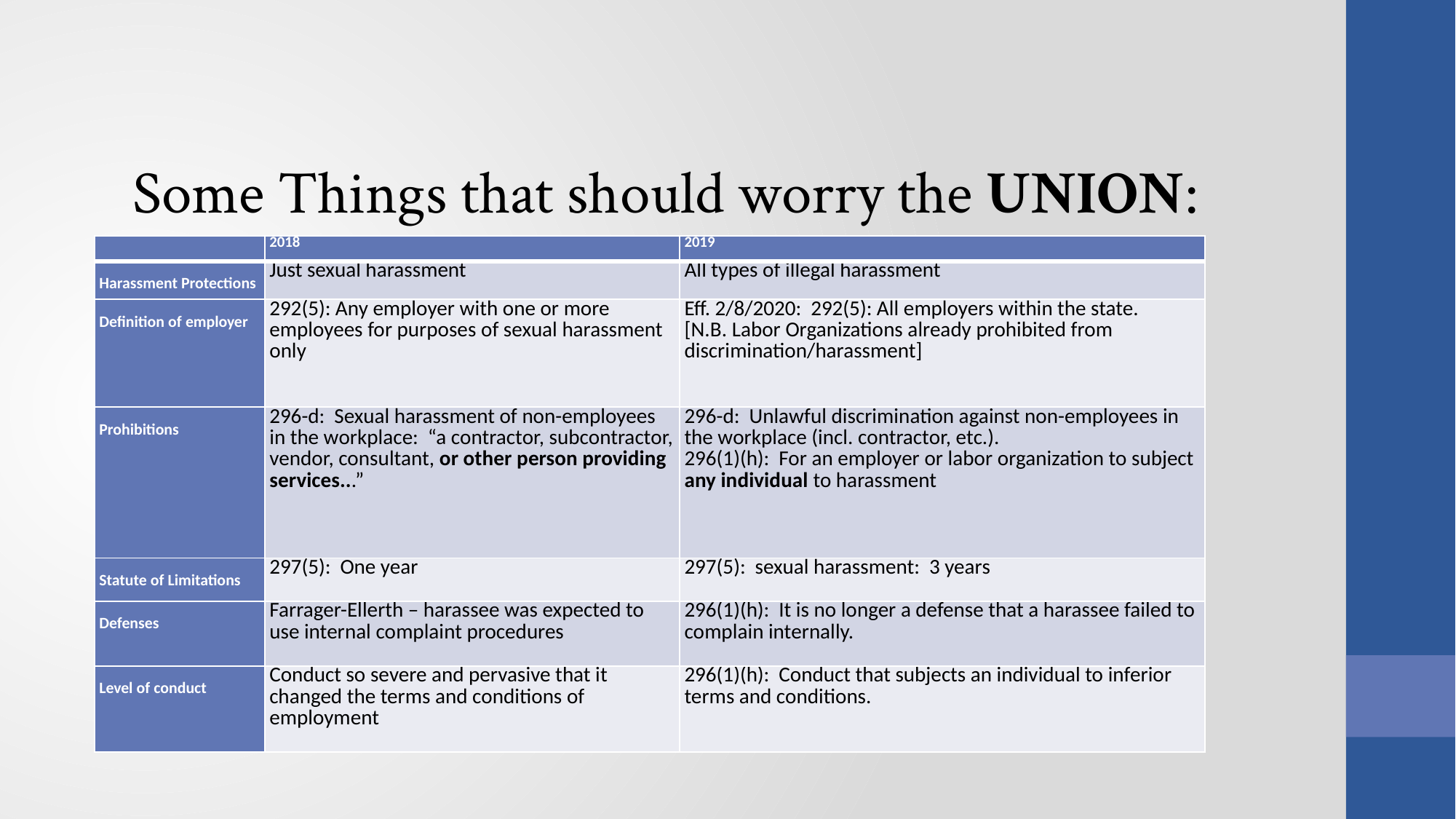

Some Things that should worry the UNION:
|  | 2018 | 2019 |
| --- | --- | --- |
| Harassment Protections | Just sexual harassment | All types of illegal harassment |
| Definition of employer | 292(5): Any employer with one or more employees for purposes of sexual harassment only | Eff. 2/8/2020: 292(5): All employers within the state. [N.B. Labor Organizations already prohibited from discrimination/harassment] |
| Prohibitions | 296-d: Sexual harassment of non-employees in the workplace: “a contractor, subcontractor, vendor, consultant, or other person providing services...” | 296-d: Unlawful discrimination against non-employees in the workplace (incl. contractor, etc.). 296(1)(h): For an employer or labor organization to subject any individual to harassment |
| Statute of Limitations | 297(5): One year | 297(5): sexual harassment: 3 years |
| Defenses | Farrager-Ellerth – harassee was expected to use internal complaint procedures | 296(1)(h): It is no longer a defense that a harassee failed to complain internally. |
| Level of conduct | Conduct so severe and pervasive that it changed the terms and conditions of employment | 296(1)(h): Conduct that subjects an individual to inferior terms and conditions. |